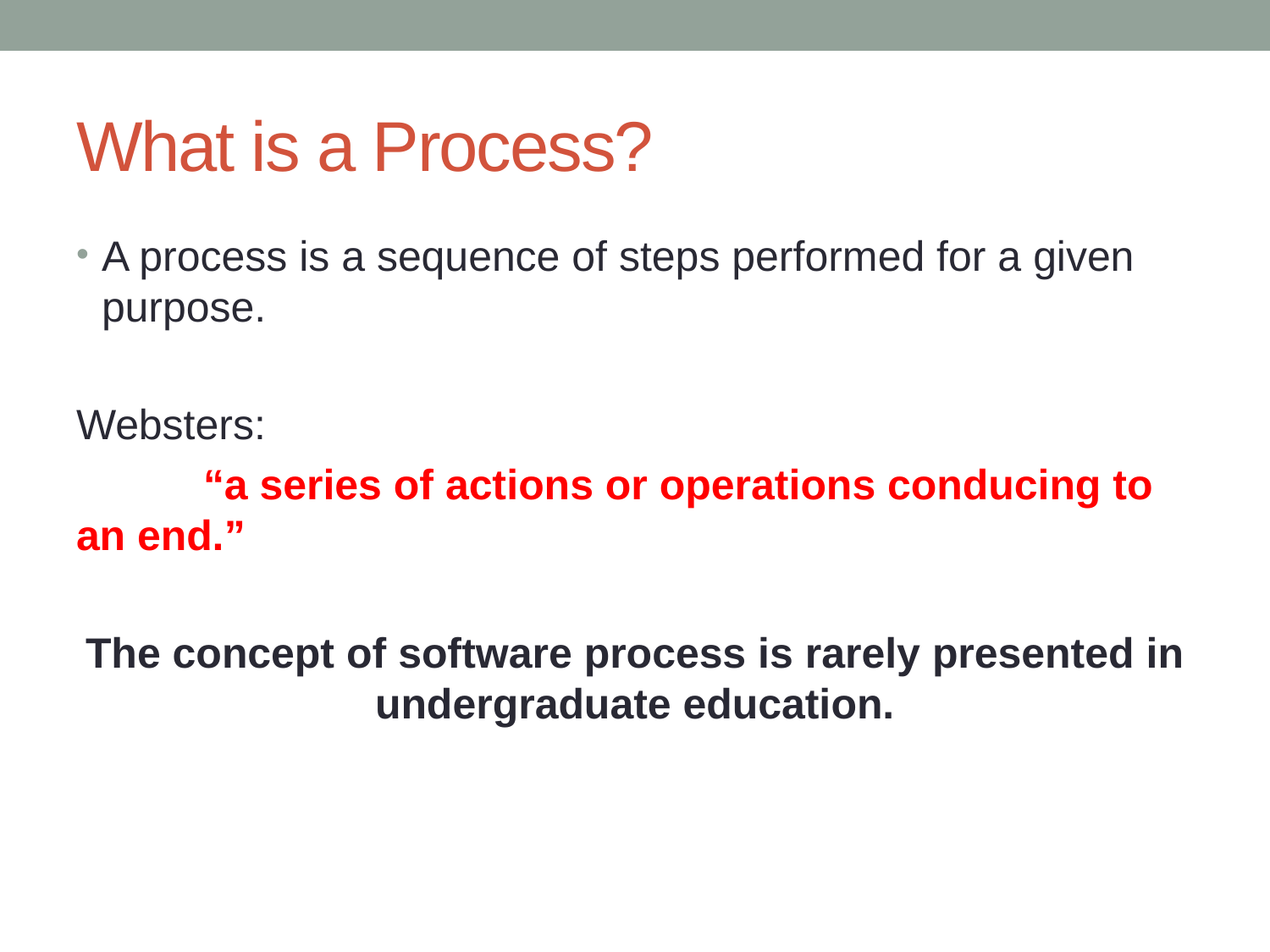

# What is a Process?
A process is a sequence of steps performed for a given purpose.

Websters:
	“a series of actions or operations conducing to an end.”

The concept of software process is rarely presented in undergraduate education.